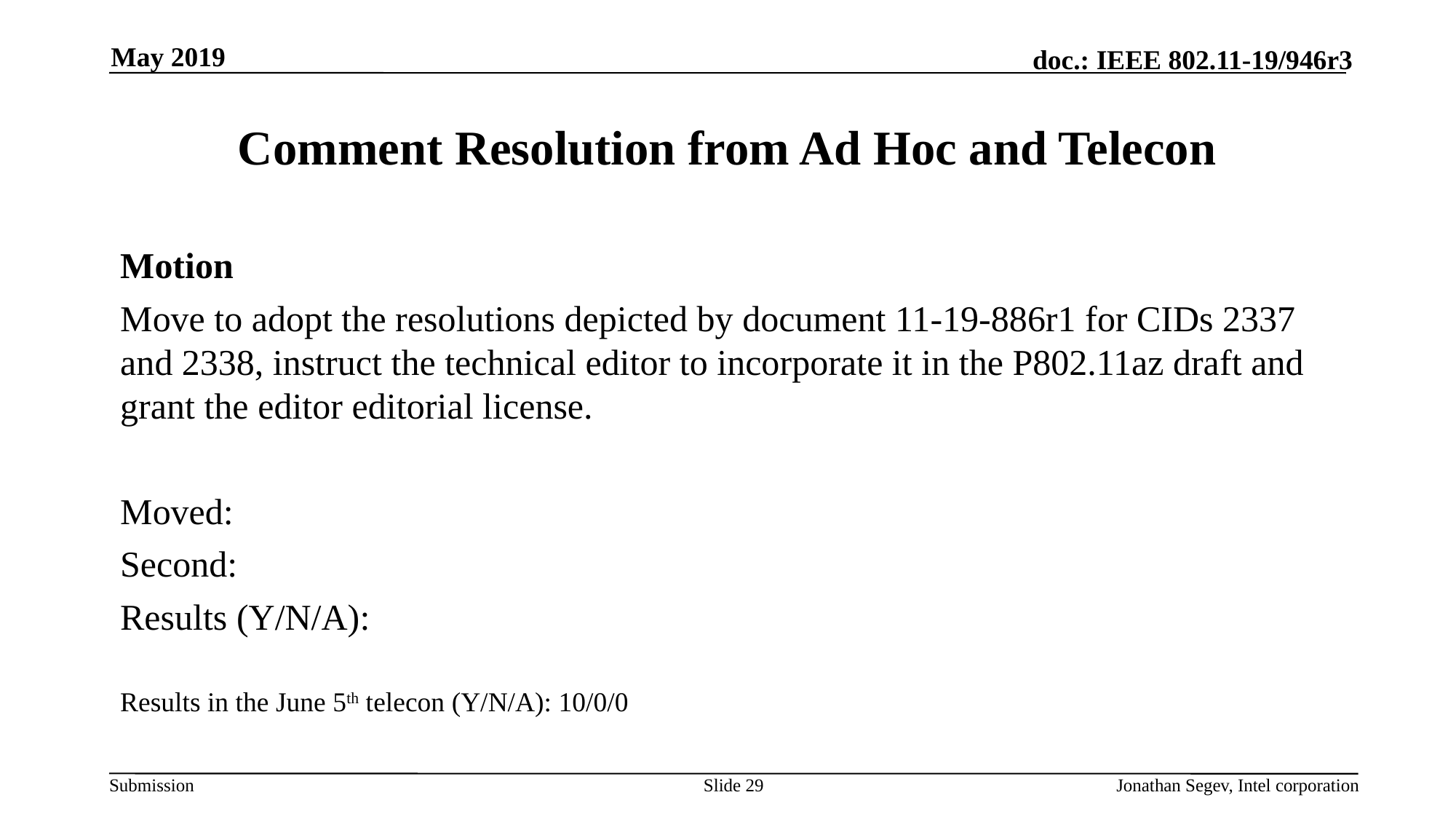

May 2019
# Comment Resolution from Ad Hoc and Telecon
Motion
Move to adopt the resolutions depicted by document 11-19-886r1 for CIDs 2337 and 2338, instruct the technical editor to incorporate it in the P802.11az draft and grant the editor editorial license.

Moved:
Second:
Results (Y/N/A):

Results in the June 5th telecon (Y/N/A): 10/0/0

Slide 29
Jonathan Segev, Intel corporation